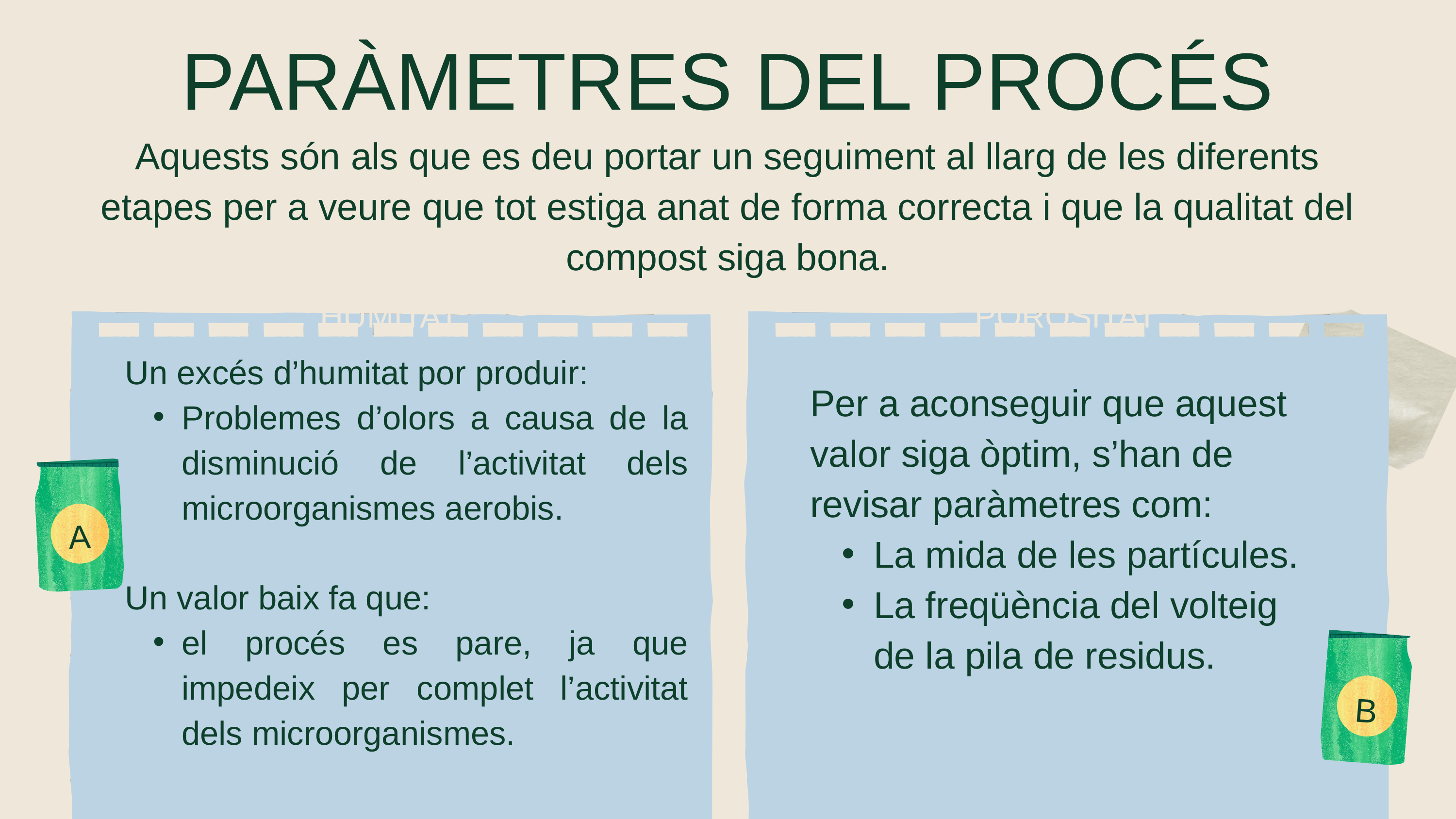

PARÀMETRES DEL PROCÉS
Aquests són als que es deu portar un seguiment al llarg de les diferents etapes per a veure que tot estiga anat de forma correcta i que la qualitat del compost siga bona.

HUMITAT
POROSITAT

Un excés d’humitat por produir:
Problemes d’olors a causa de la disminució de l’activitat dels microorganismes aerobis.

Un valor baix fa que:
el procés es pare, ja que impedeix per complet l’activitat dels microorganismes.

Per a aconseguir que aquest valor siga òptim, s’han de revisar paràmetres com:
La mida de les partícules.
La freqüència del volteig de la pila de residus.

A

B